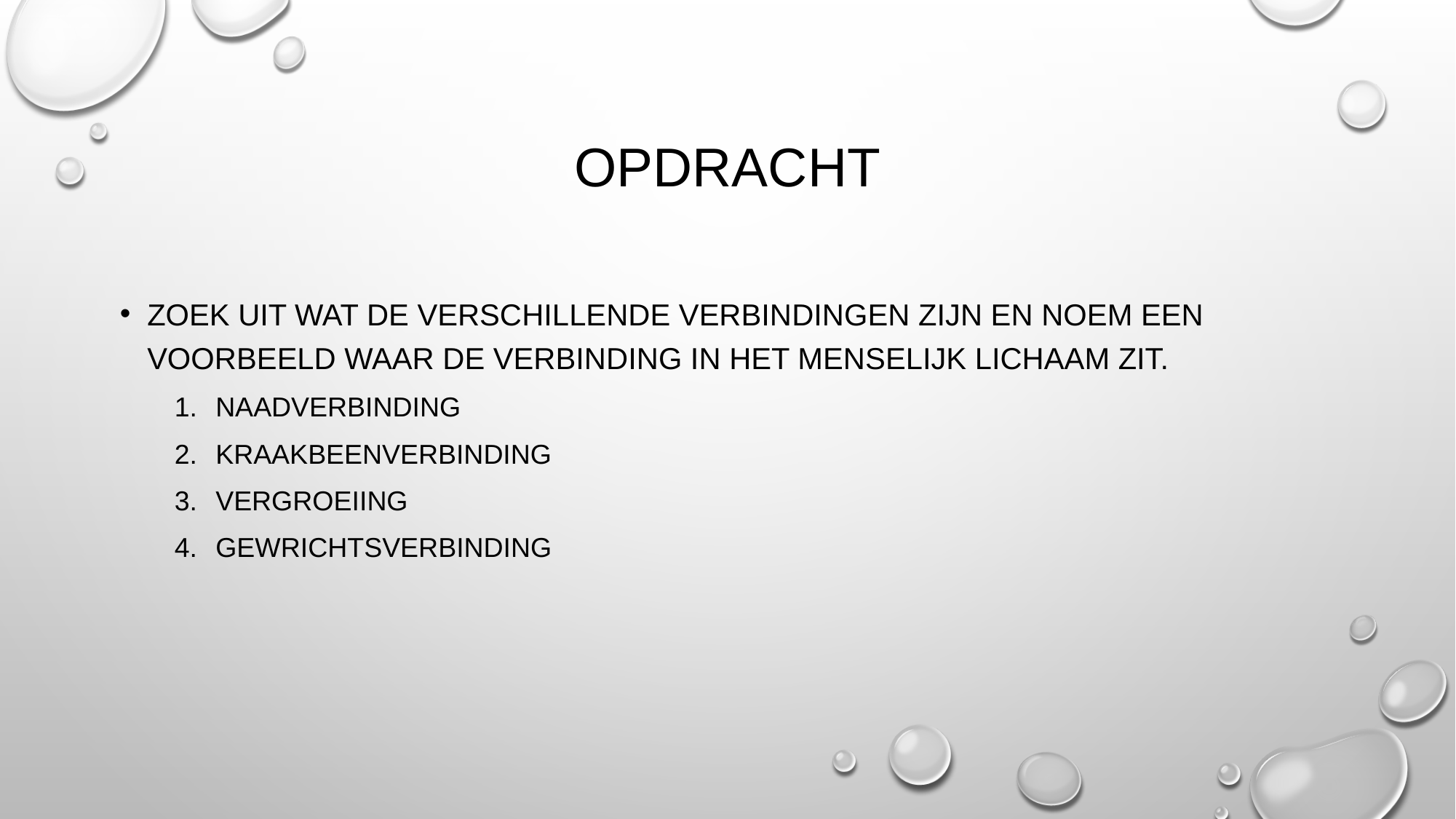

# opdracht
Zoek uit wat de verschillende verbindingen zijn en noem een voorbeeld waar de verbinding in het menselijk lichaam zit.
Naadverbinding
Kraakbeenverbinding
Vergroeiing
gewrichtsverbinding